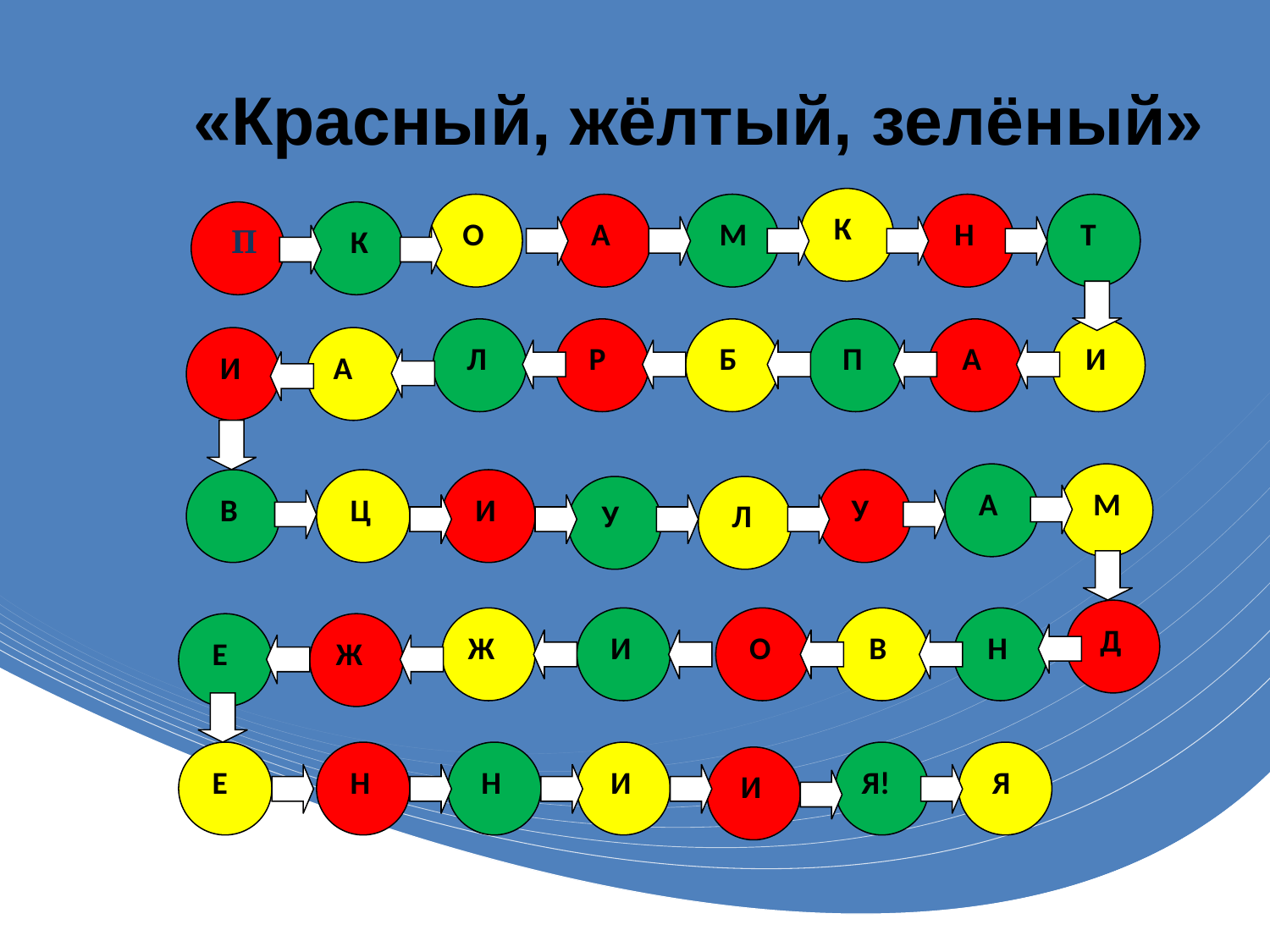

# «Красный, жёлтый, зелёный»
 К
 О
 А
 М
 Н
 Т
  П
  К

 Л
 Р
 Б
 П

 А
 И
 И
А

 А
 М
 В
 Ц
 И
 У
 У
 Л

 Д
Ж
 И
 О
 В
 Н
 Е
Ж

 Е
 Н
 Н
 И
Я!
 Я
 И